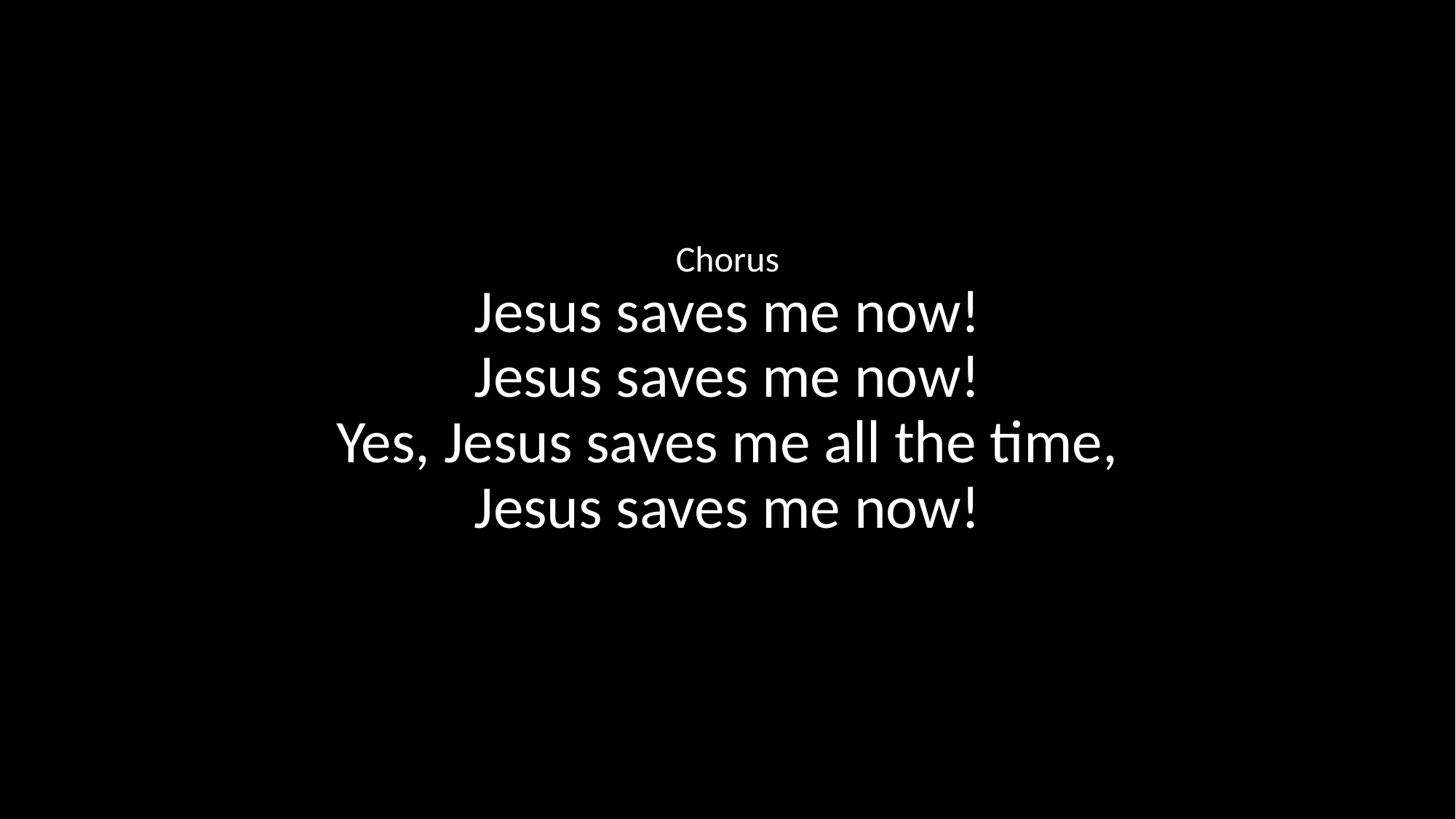

Chorus
Jesus saves me now!
Jesus saves me now!
Yes, Jesus saves me all the time,
Jesus saves me now!